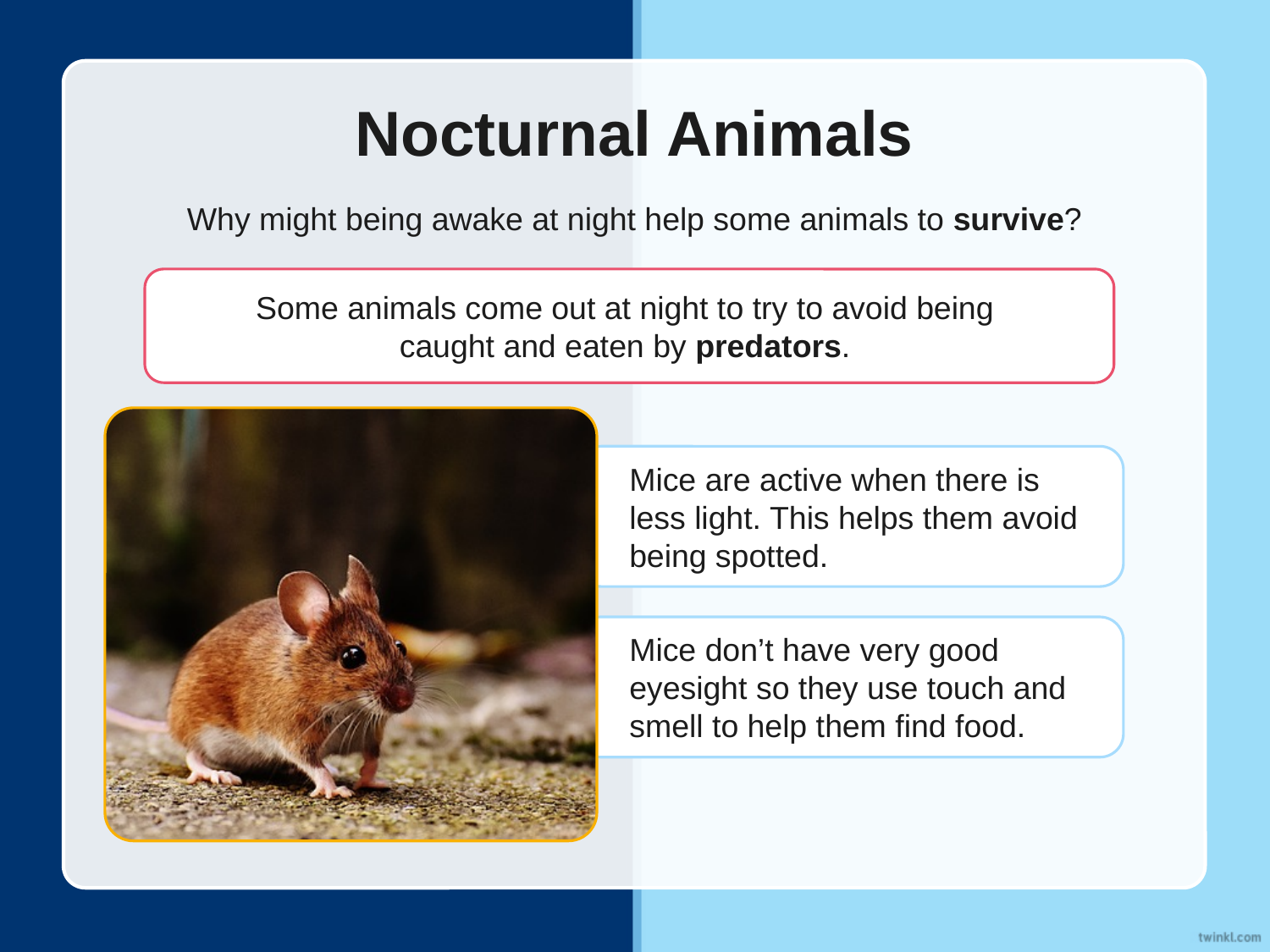

# Nocturnal Animals
Why might being awake at night help some animals to survive?
Some animals come out at night to try to avoid being
caught and eaten by predators.

Mice are active when there is less light. This helps them avoid being spotted.
Mice don’t have very good eyesight so they use touch and smell to help them find food.